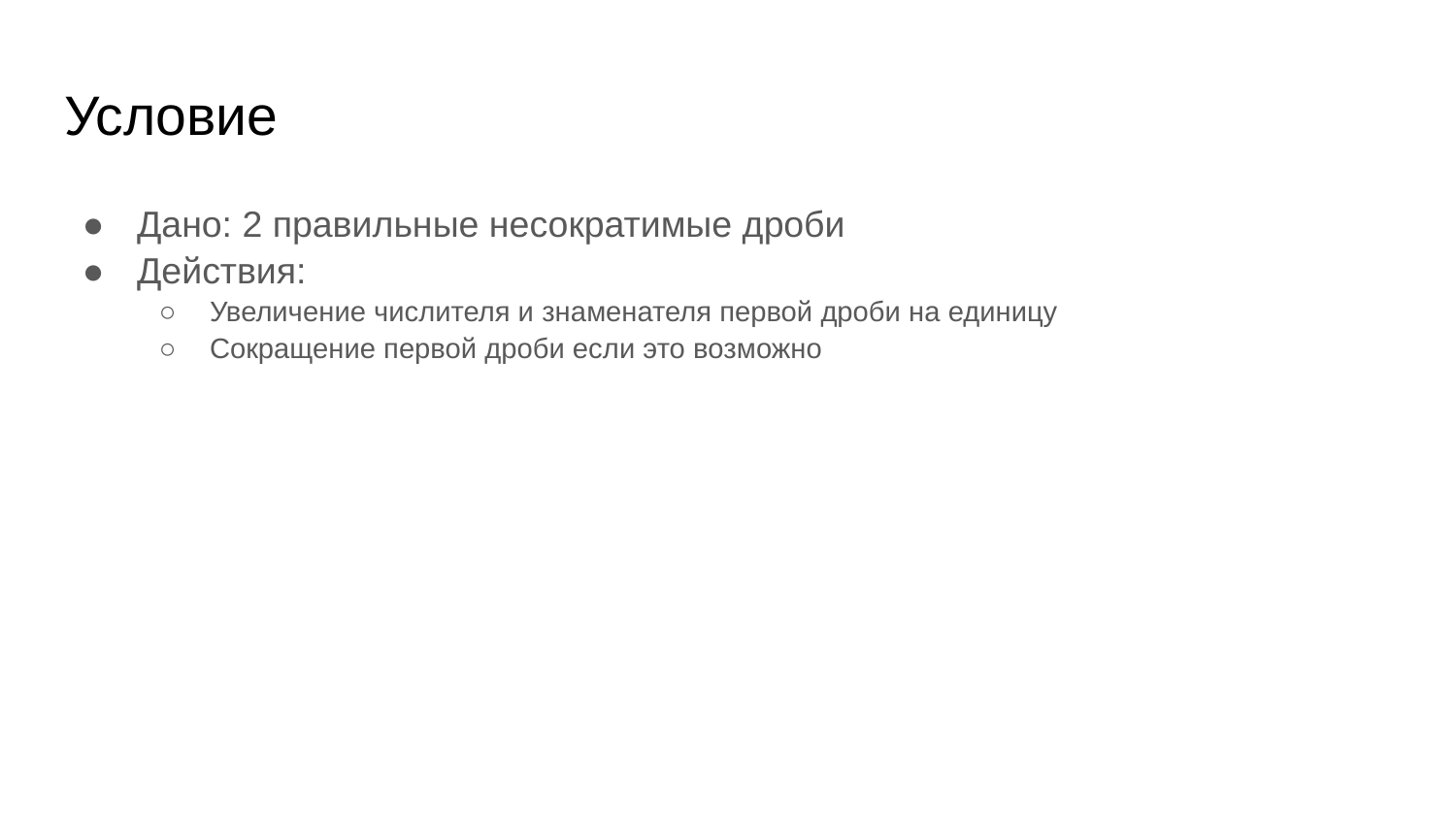

# Условие
Дано: 2 правильные несократимые дроби
Действия:
Увеличение числителя и знаменателя первой дроби на единицу
Сокращение первой дроби если это возможно